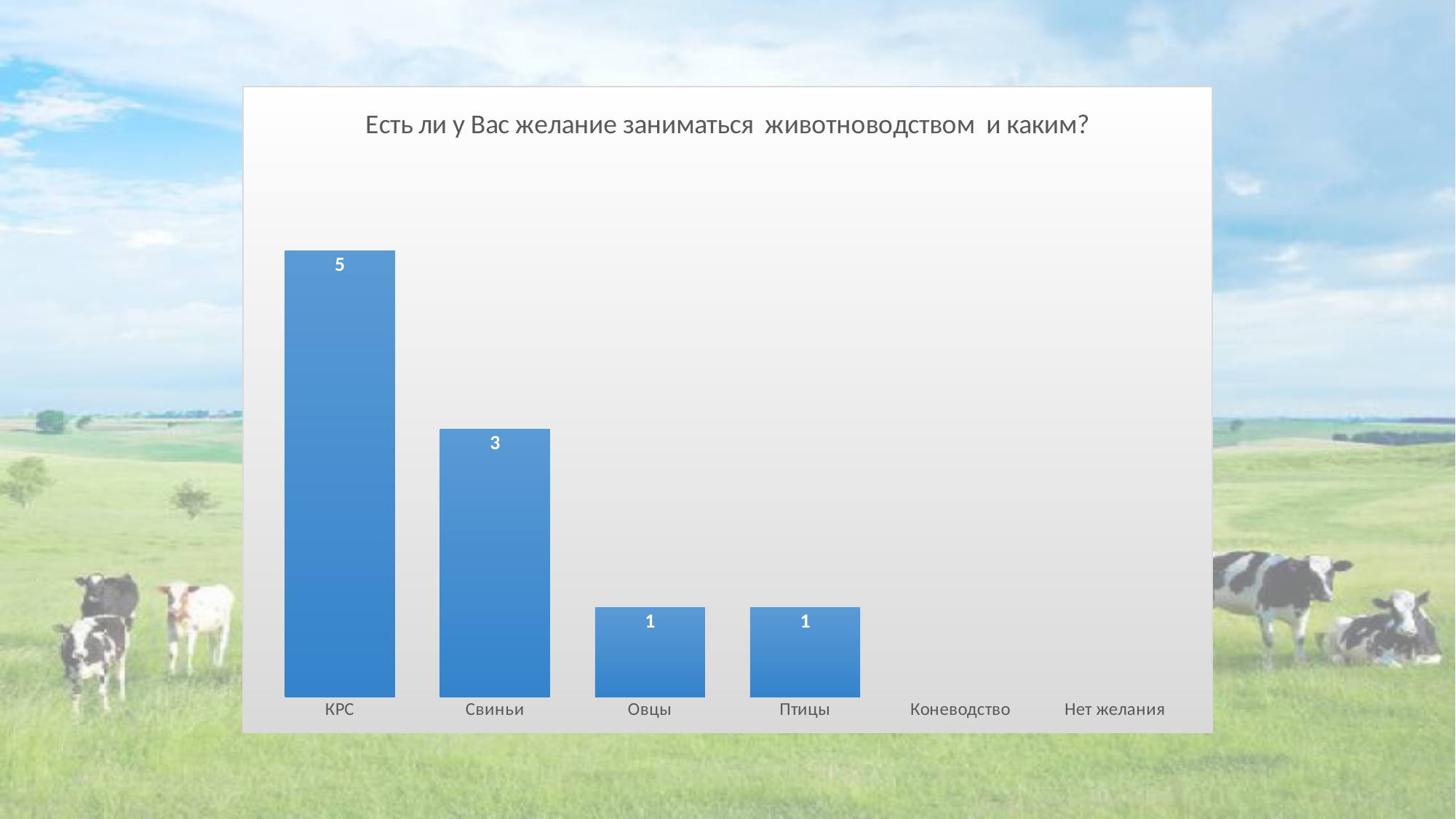

### Chart: Есть ли у Вас желание заниматься  животноводством  и каким?

| Category | Ряд 1 |
|---|---|
| КРС | 5.0 |
| Свиньи | 3.0 |
| Овцы | 1.0 |
| Птицы | 1.0 |
| Коневодство | None |
| Нет желания | None |